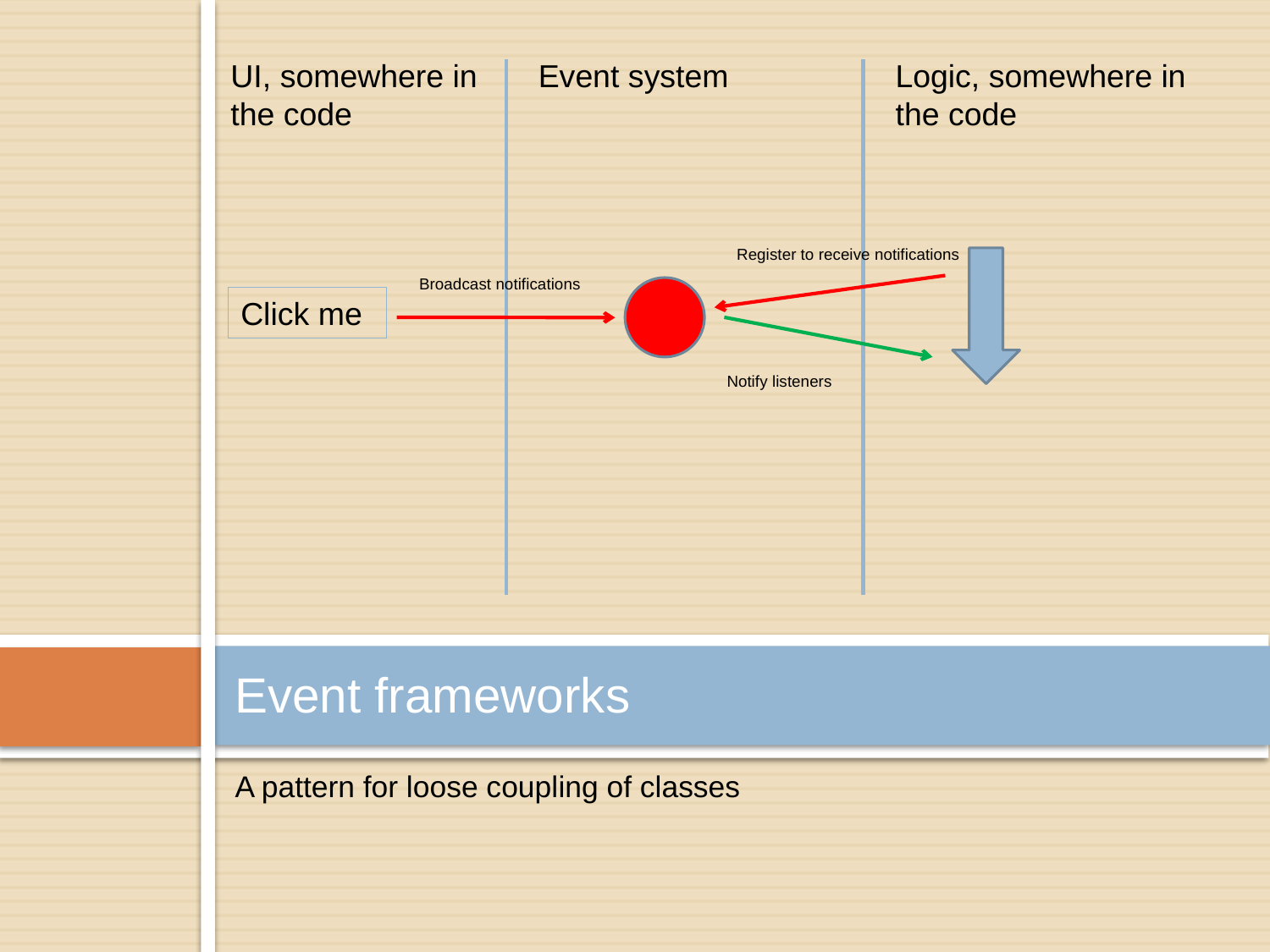

UI, somewhere in the code
Event system
Logic, somewhere in the code
Register to receive notifications

Broadcast notifications

Click me
Notify listeners
# Event frameworks
A pattern for loose coupling of classes